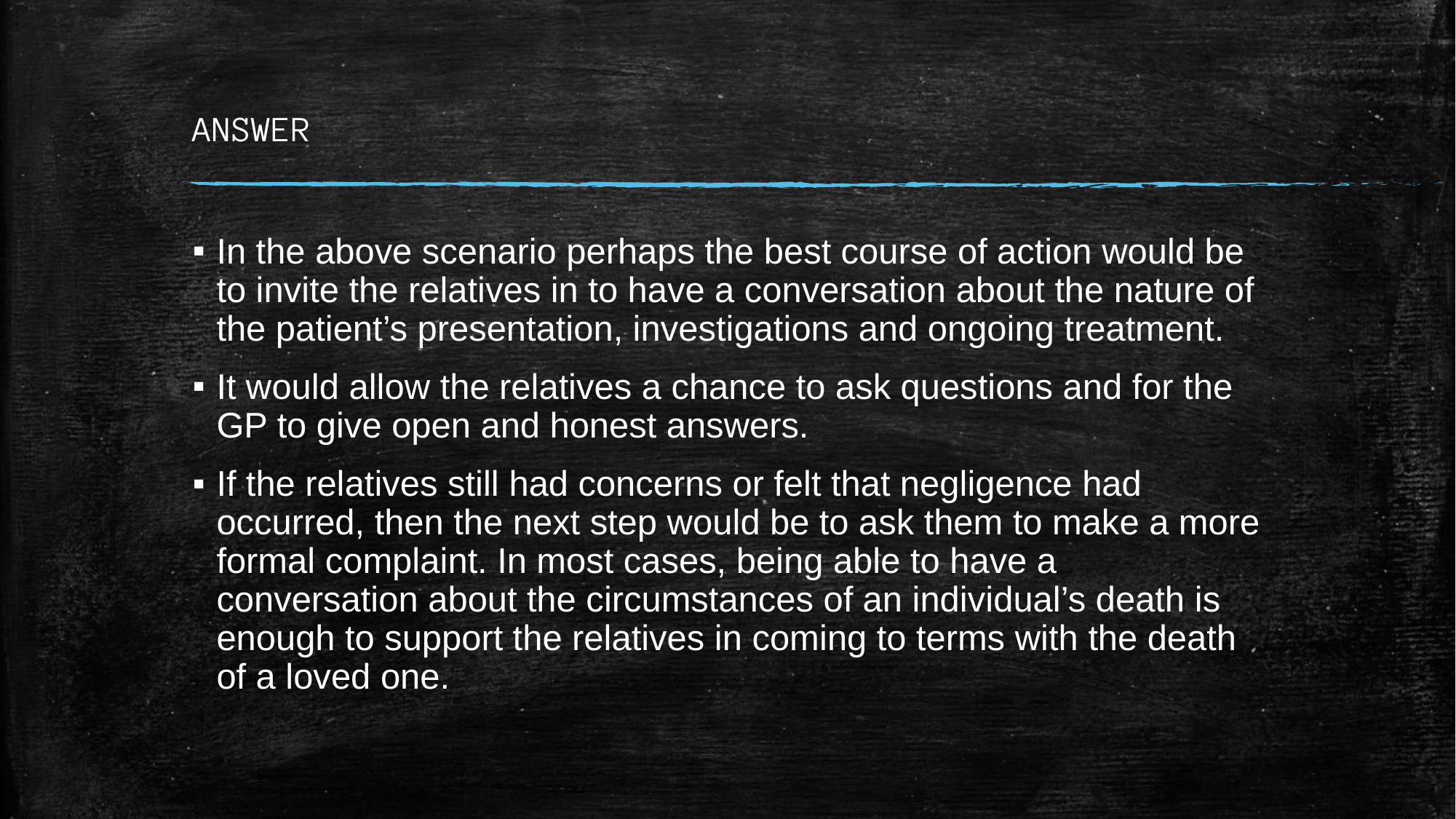

# ANSWER
In the above scenario perhaps the best course of action would be to invite the relatives in to have a conversation about the nature of the patient’s presentation, investigations and ongoing treatment.
It would allow the relatives a chance to ask questions and for the GP to give open and honest answers.
If the relatives still had concerns or felt that negligence had occurred, then the next step would be to ask them to make a more formal complaint. In most cases, being able to have a conversation about the circumstances of an individual’s death is enough to support the relatives in coming to terms with the death of a loved one.